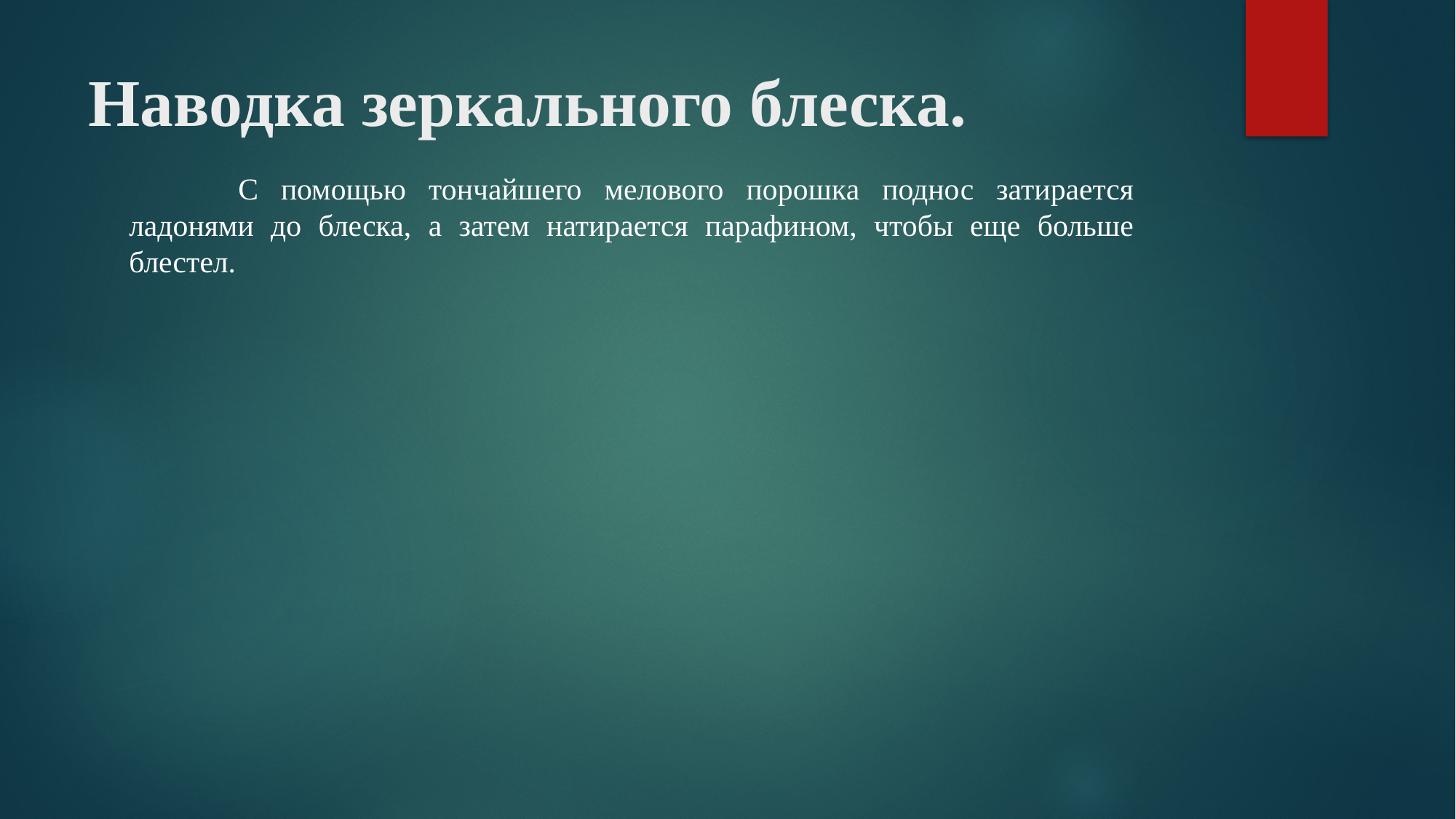

# Наводка зеркального блеска.
		С помощью тончайшего мелового порошка поднос затирается ладонями до блеска, а затем натирается парафином, чтобы еще больше блестел.